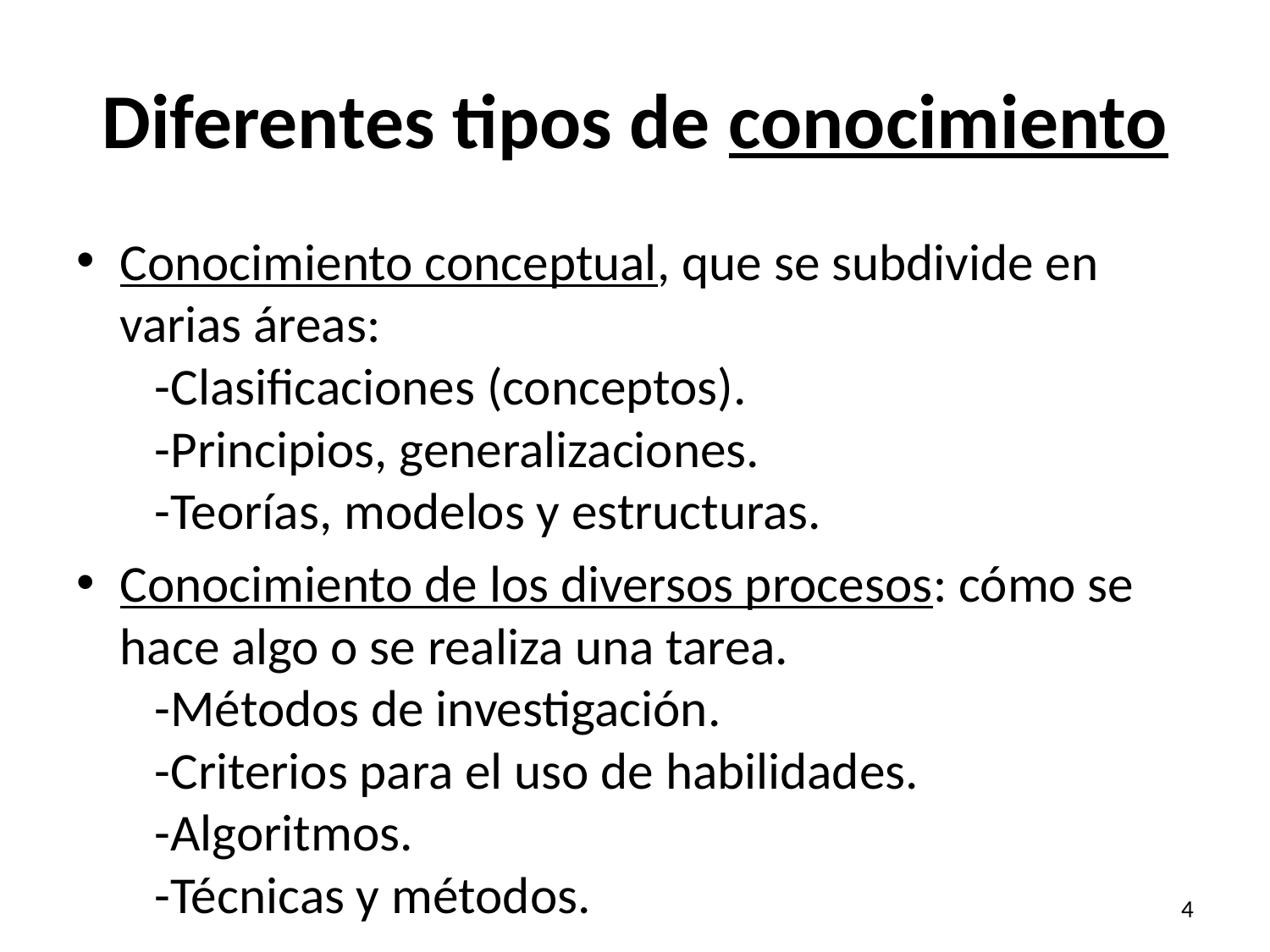

# Diferentes tipos de conocimiento
Conocimiento conceptual, que se subdivide en varias áreas:
   -Clasificaciones (conceptos).
   -Principios, generalizaciones.
   -Teorías, modelos y estructuras.
Conocimiento de los diversos procesos: cómo se hace algo o se realiza una tarea.
   -Métodos de investigación.
   -Criterios para el uso de habilidades.
   -Algoritmos.
   -Técnicas y métodos.
4